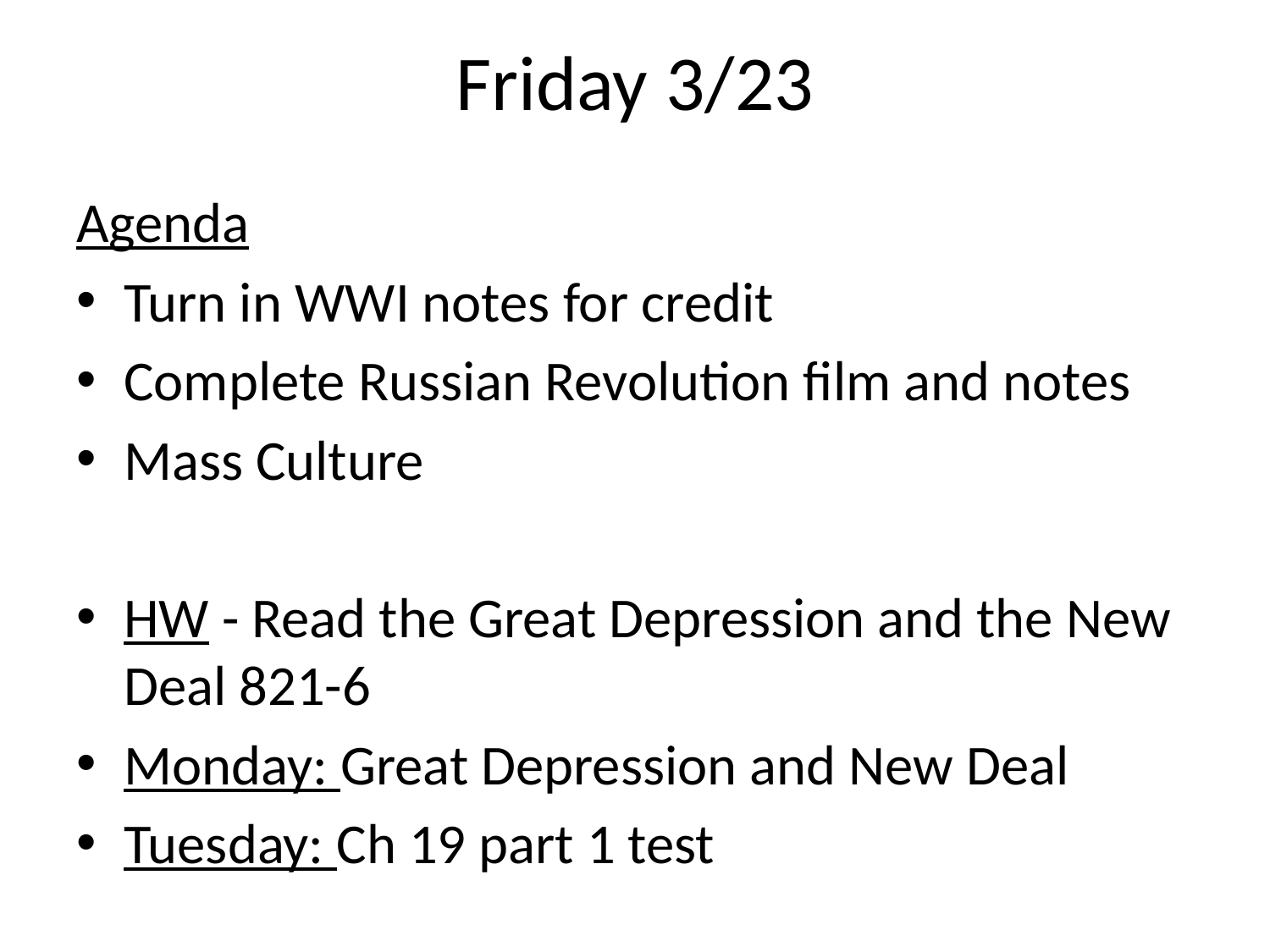

# Friday 3/23
Agenda
Turn in WWI notes for credit
Complete Russian Revolution film and notes
Mass Culture

HW - Read the Great Depression and the New Deal 821-6
Monday: Great Depression and New Deal
Tuesday: Ch 19 part 1 test